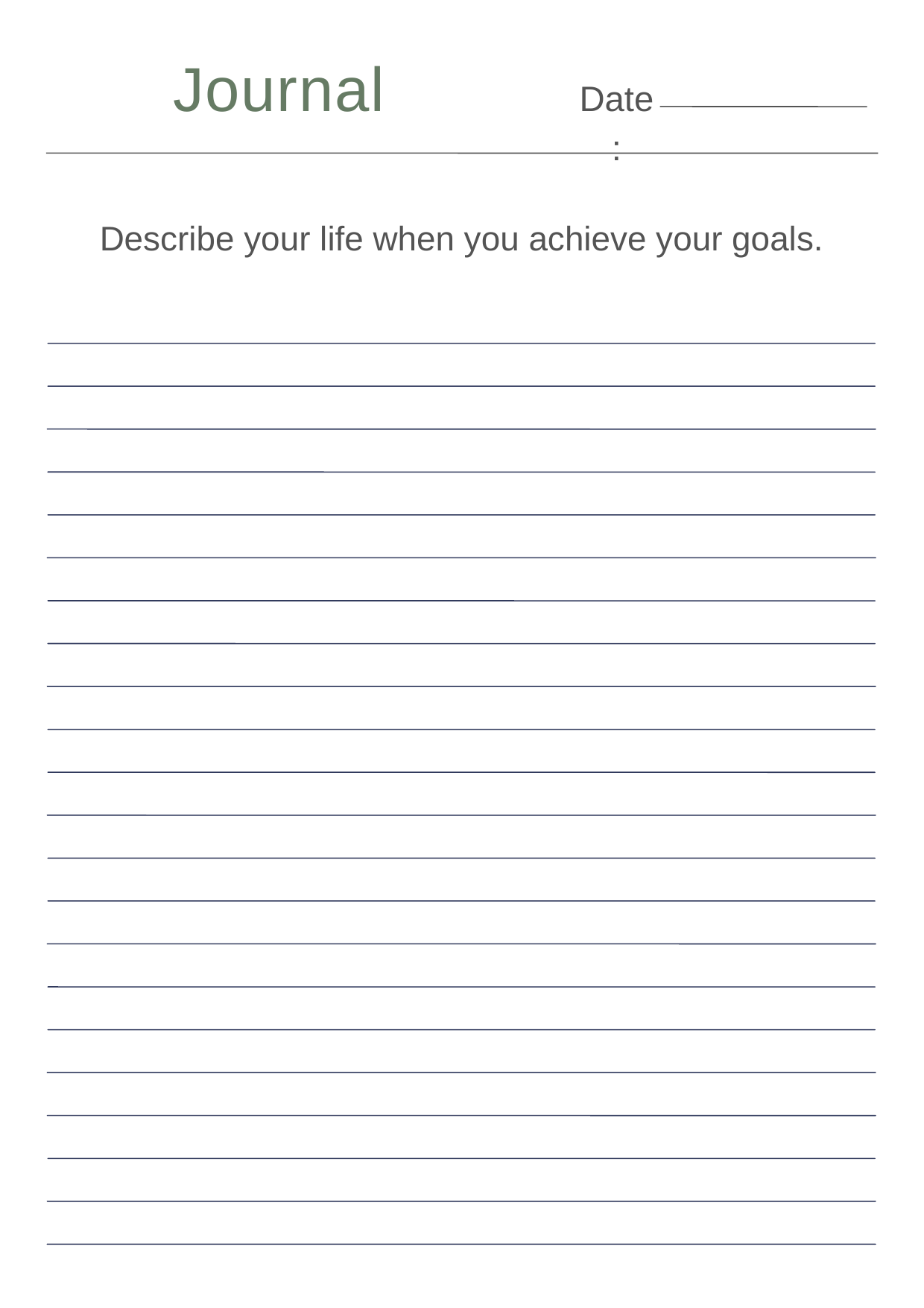

Journal
Date:

Describe your life when you achieve your goals.